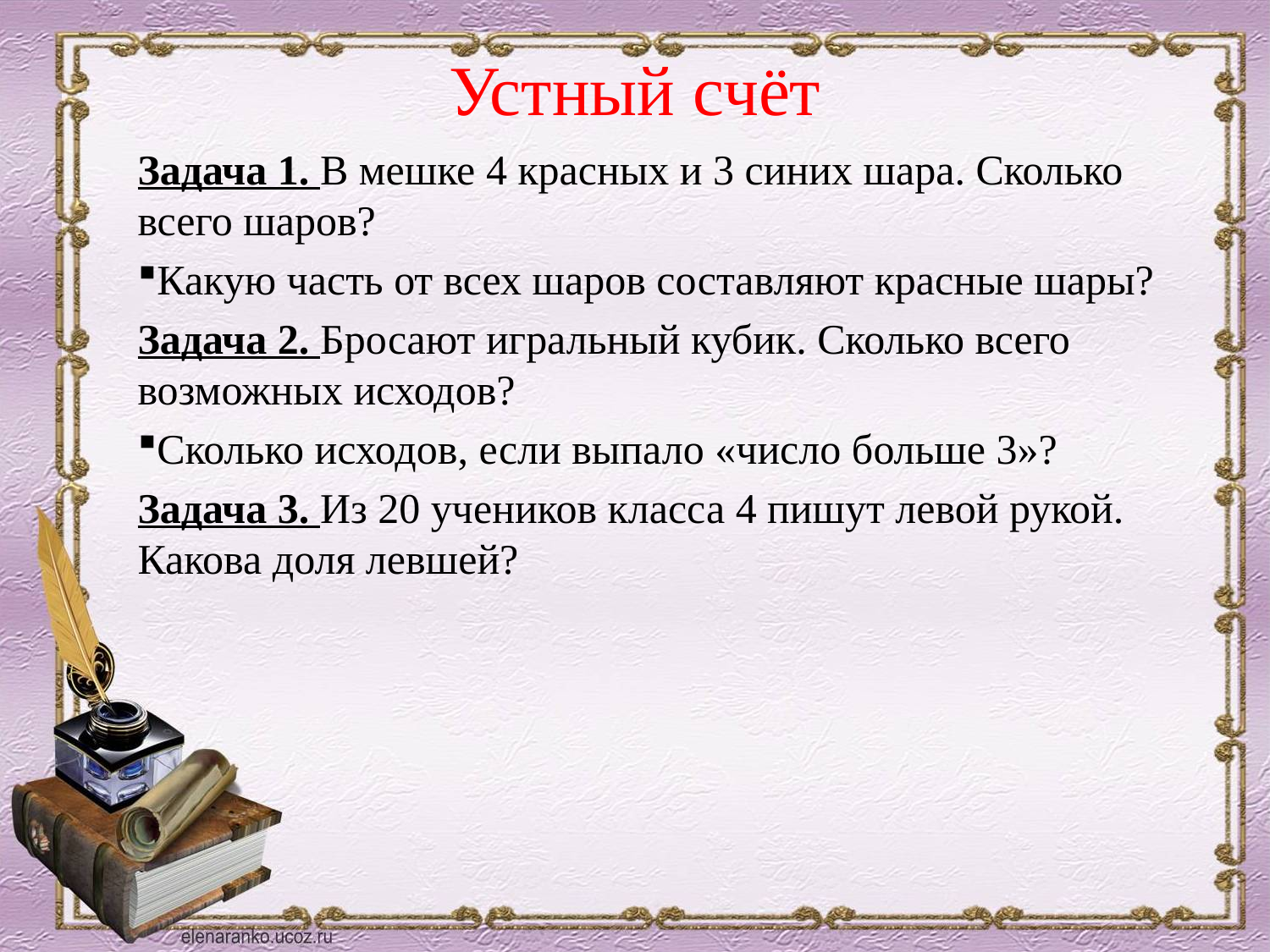

# Устный счёт
Задача 1. В мешке 4 красных и 3 синих шара. Сколько всего шаров?
Какую часть от всех шаров составляют красные шары?
Задача 2. Бросают игральный кубик. Сколько всего возможных исходов?
Сколько исходов, если выпало «число больше 3»?
Задача 3. Из 20 учеников класса 4 пишут левой рукой. Какова доля левшей?